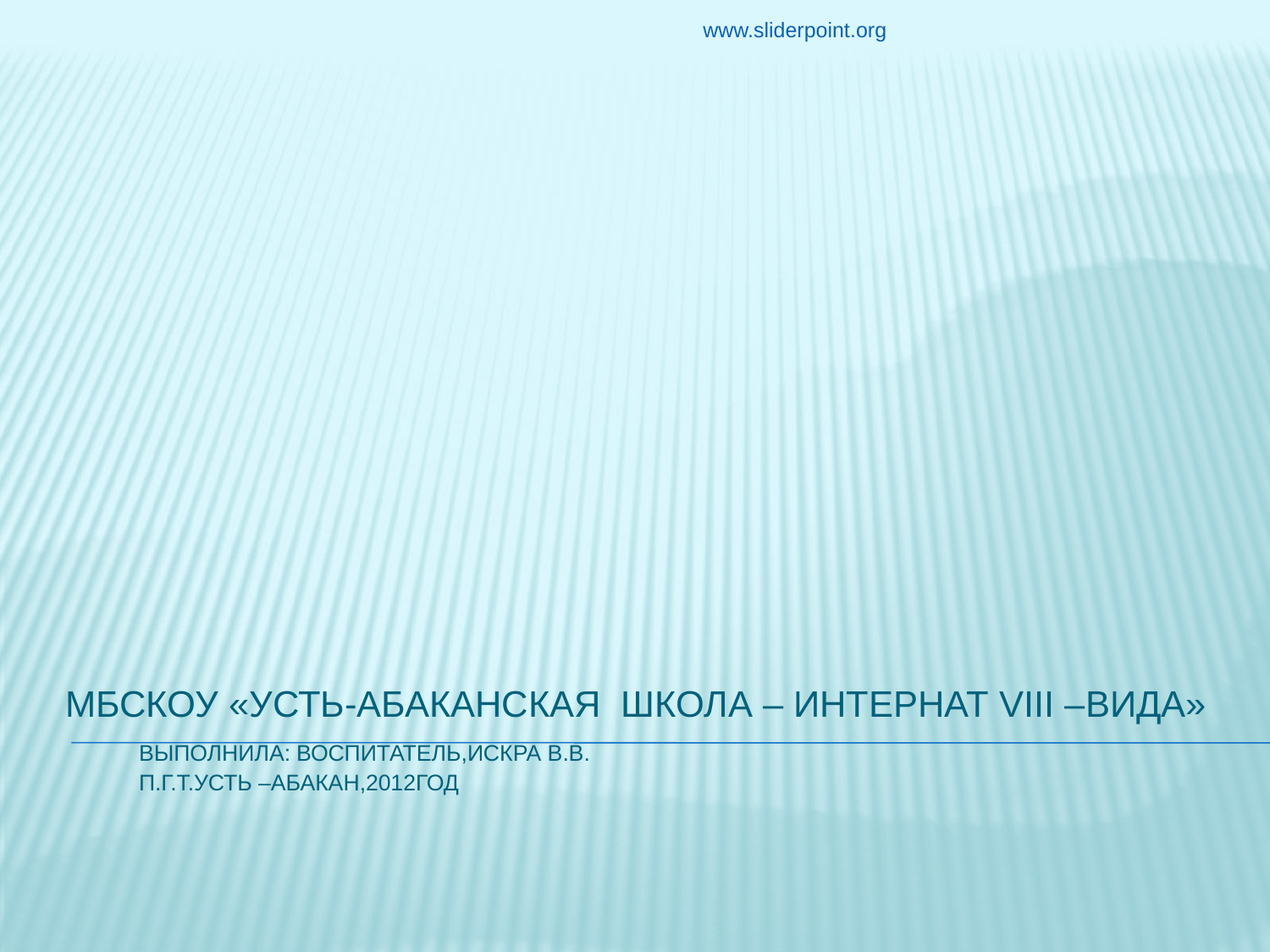

www.sliderpoint.org

# мбСКОу «Усть-Абаканская  школа – интернат viii –вида» Выполнила: Воспитатель,Искра В.В. П.г.т.Усть –абакан,2012год